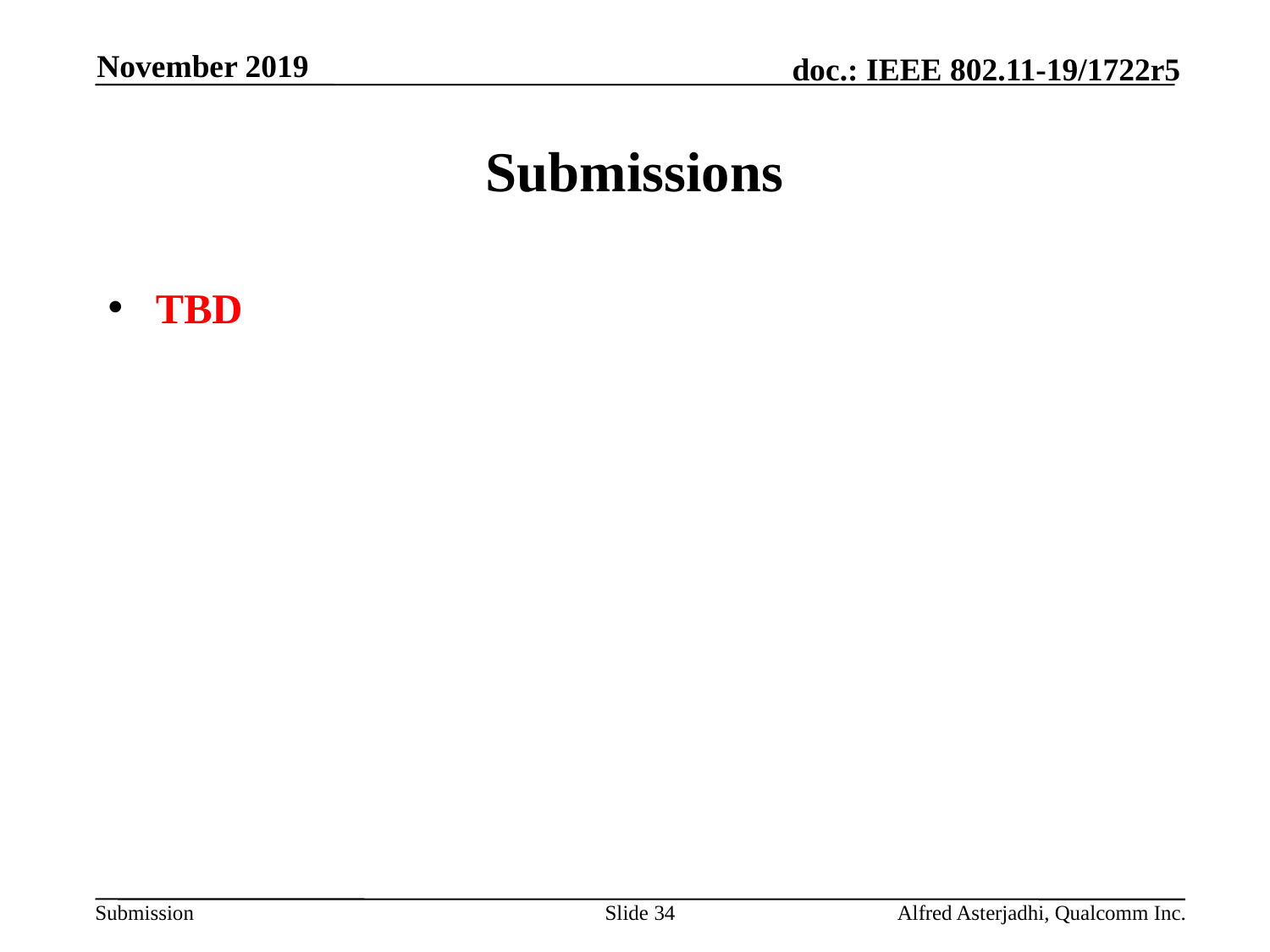

November 2019
# Submissions
TBD
Slide 34
Alfred Asterjadhi, Qualcomm Inc.